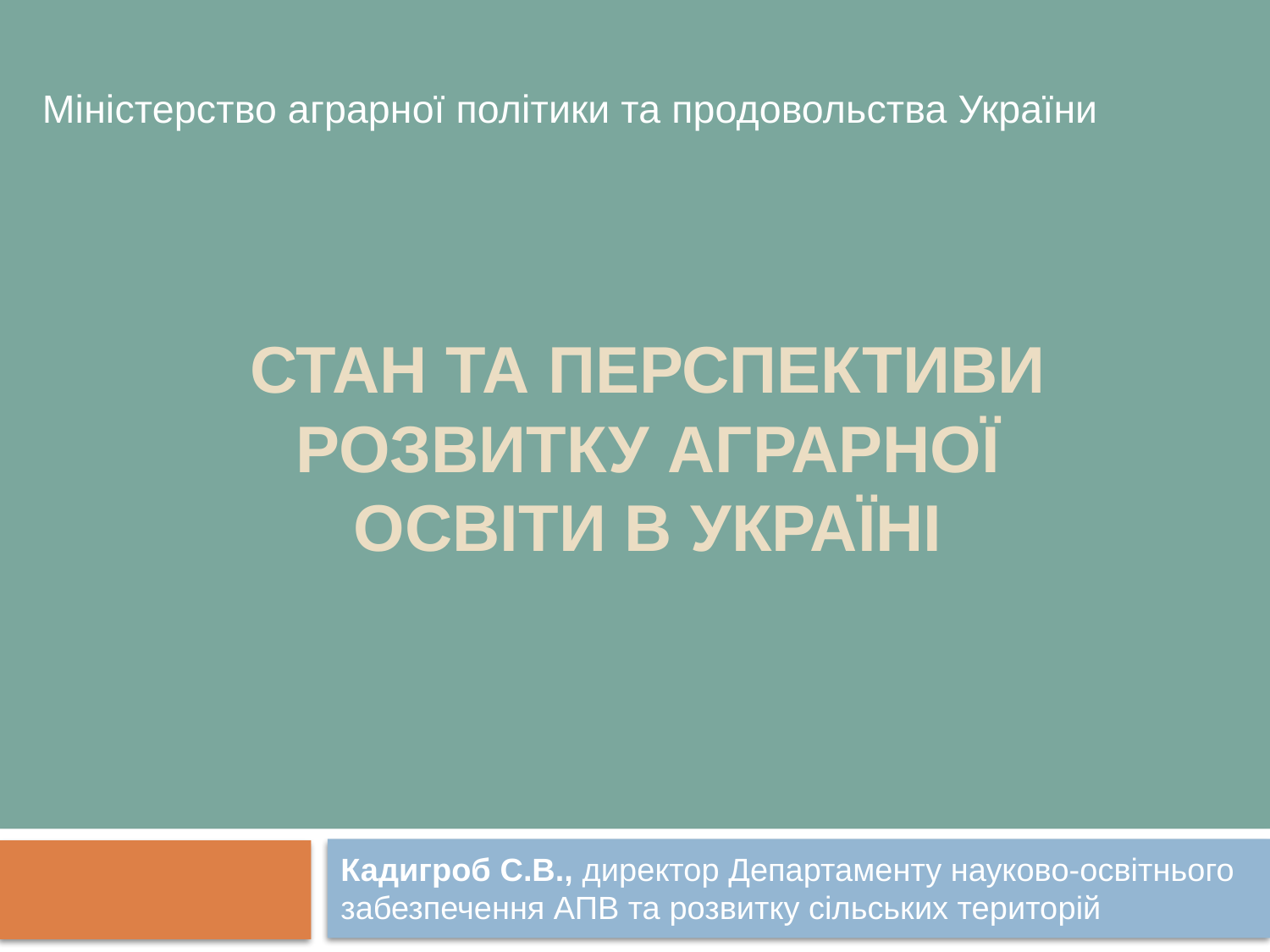

Міністерство аграрної політики та продовольства України
# Стан та перспективи розвитку аграрної освіти в Україні
Кадигроб С.В., директор Департаменту науково-освітнього забезпечення АПВ та розвитку сільських територій